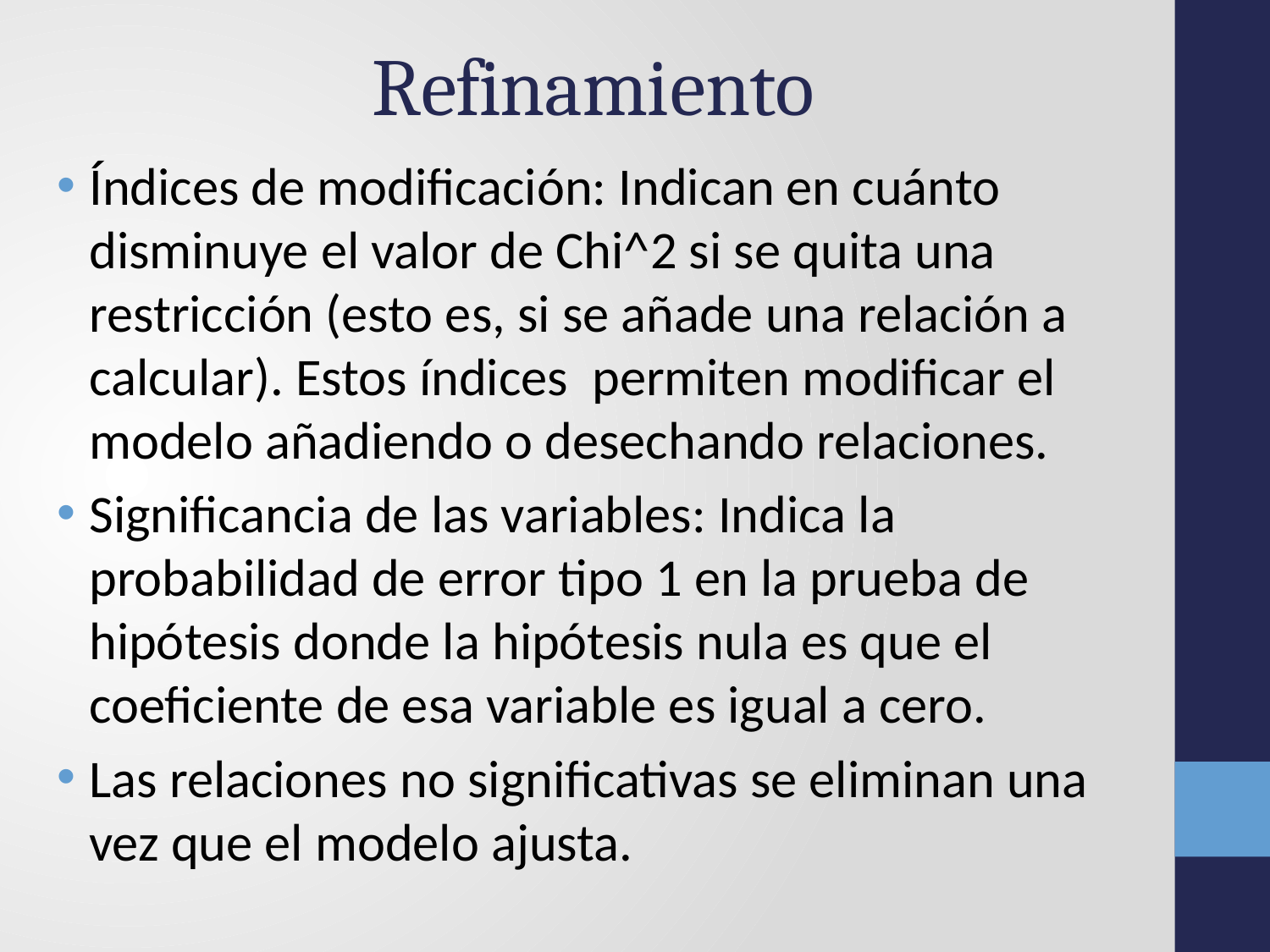

# Refinamiento
Índices de modificación: Indican en cuánto disminuye el valor de Chi^2 si se quita una restricción (esto es, si se añade una relación a calcular). Estos índices  permiten modificar el modelo añadiendo o desechando relaciones.
Significancia de las variables: Indica la probabilidad de error tipo 1 en la prueba de hipótesis donde la hipótesis nula es que el coeficiente de esa variable es igual a cero.
Las relaciones no significativas se eliminan una vez que el modelo ajusta.